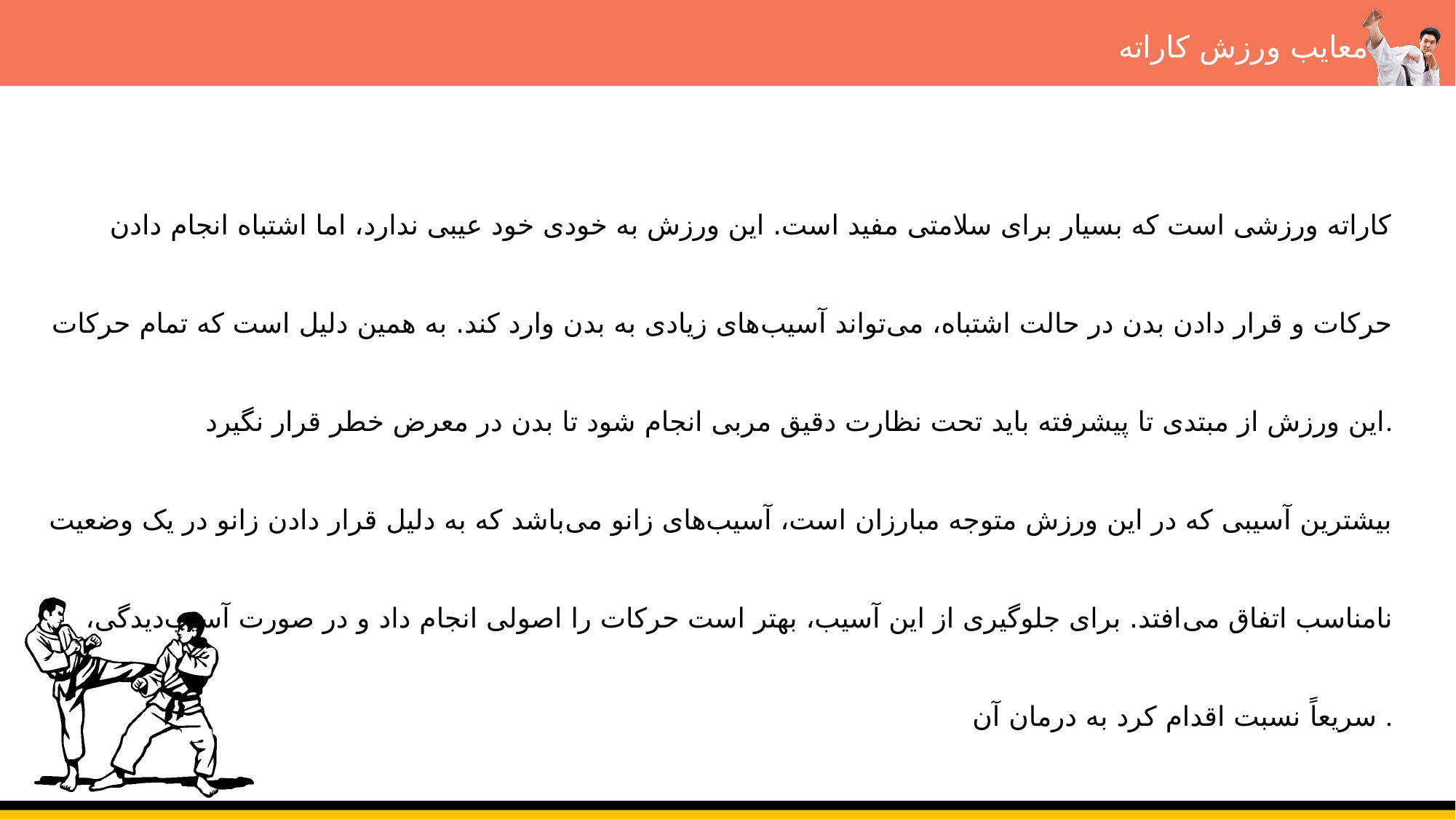

معایب ورزش کاراته
کاراته ورزشی است که بسیار برای سلامتی مفید است. این ورزش به خودی خود عیبی ندارد، اما اشتباه انجام دادن حرکات و قرار دادن بدن در حالت اشتباه، می‌تواند آسیب‌های زیادی به بدن وارد کند. به همین دلیل است که تمام حرکات این ورزش از مبتدی تا پیشرفته باید تحت نظارت دقیق مربی انجام شود تا بدن در معرض خطر قرار نگیرد.
بیشترین آسیبی که در این ورزش متوجه مبارزان است، آسیب‌های زانو می‌باشد که به دلیل قرار دادن زانو در یک وضعیت نامناسب اتفاق می‌افتد. برای جلوگیری از این آسیب، بهتر است حرکات را اصولی انجام داد و در صورت آسیب‌دیدگی، سریعاً نسبت اقدام کرد به درمان آن .